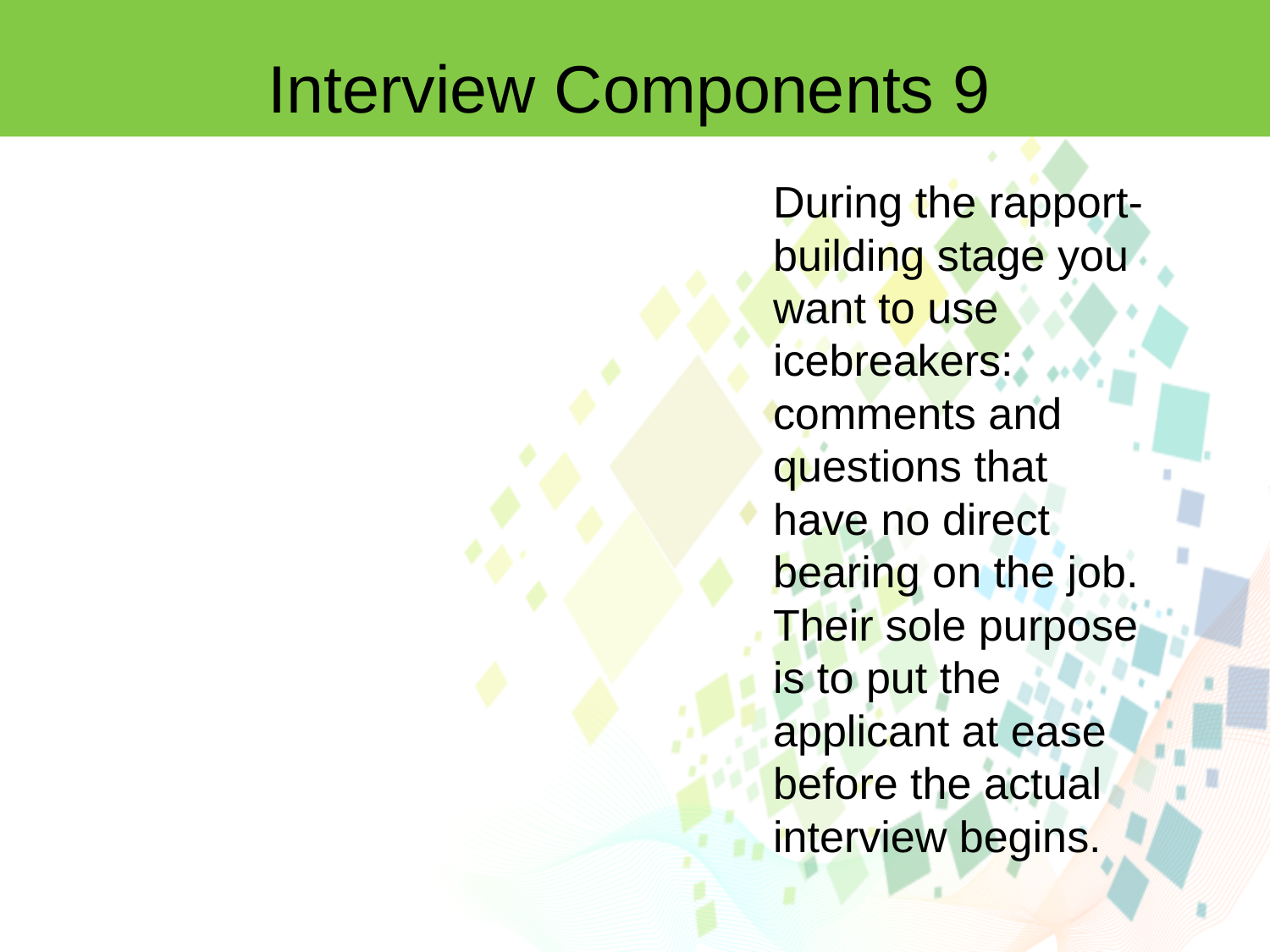

Interview Components 9
During the rapport-building stage you want to use icebreakers: comments and questions that
have no direct bearing on the job.
Their sole purpose is to put the applicant at ease
before the actual interview begins.